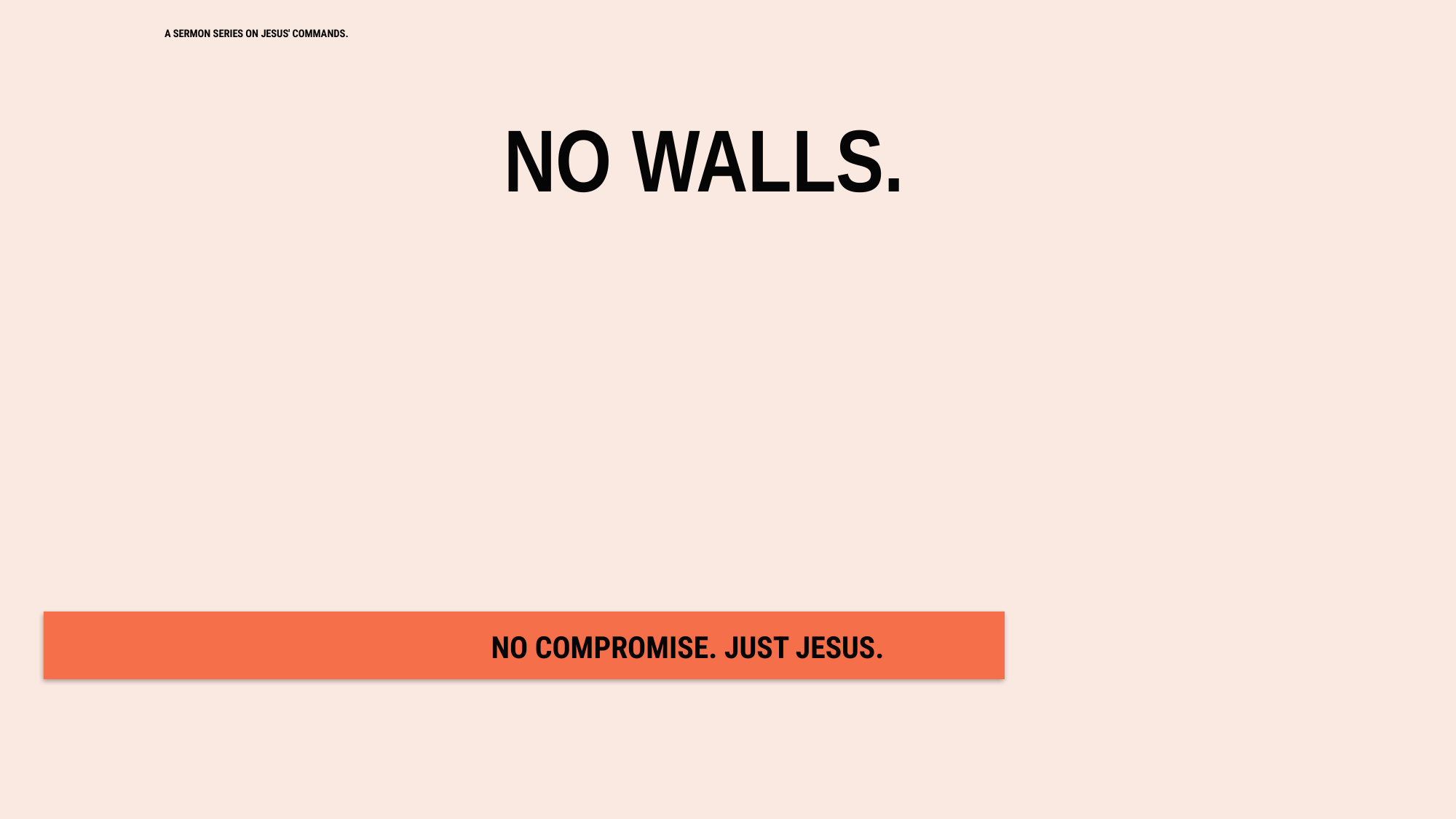

A SERMON SERIES ON JESUS' COMMANDS.
NO WALLS.

NO COMPROMISE. JUST JESUS.